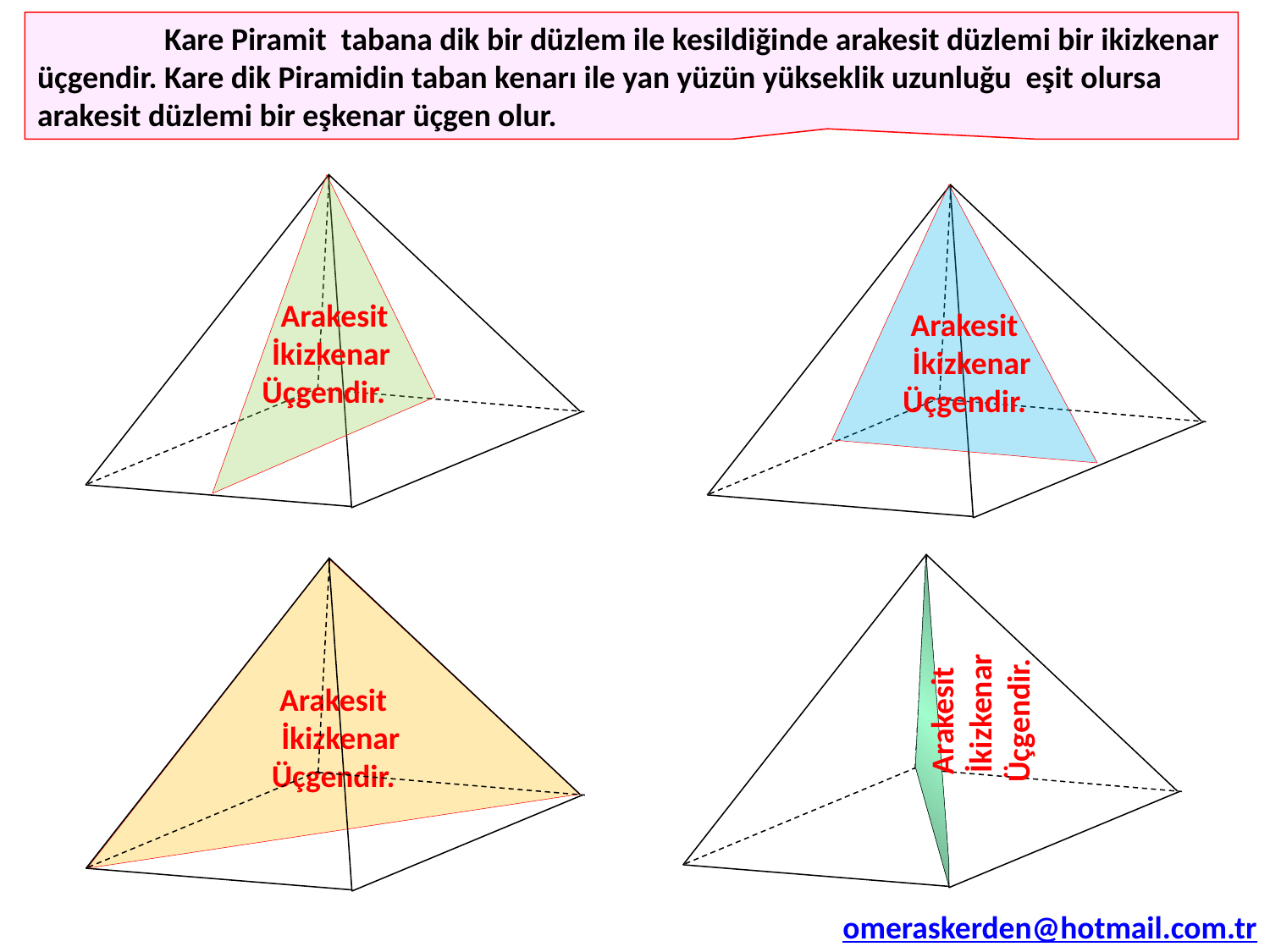

Kare Piramit  tabana dik bir düzlem ile kesildiğinde arakesit düzlemi bir ikizkenar üçgendir. Kare dik Piramidin taban kenarı ile yan yüzün yükseklik uzunluğu  eşit olursa arakesit düzlemi bir eşkenar üçgen olur.

   Arakesit
  İkizkenar
Üçgendir.

Arakesit
  İkizkenar
Üçgendir.

Arakesit
  İkizkenar
Üçgendir.

Arakesit
  İkizkenar
Üçgendir.

omeraskerden@hotmail.com.tr